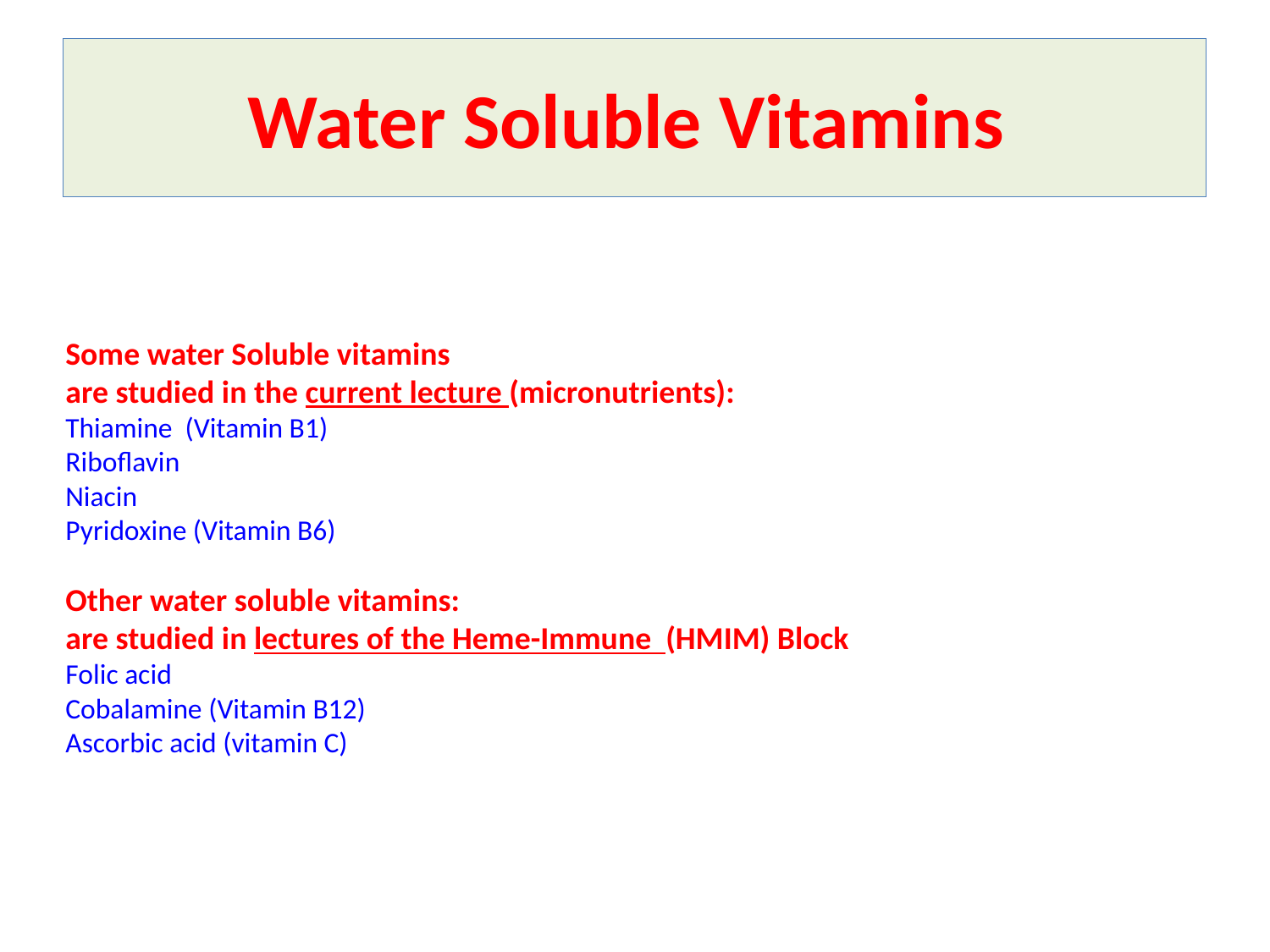

Water Soluble Vitamins
# Some water Soluble vitamins are studied in the current lecture (micronutrients): Thiamine  (Vitamin B1) Riboflavin Niacin Pyridoxine (Vitamin B6) Other water soluble vitamins: are studied in lectures of the Heme-Immune  (HMIM) Block Folic acid Cobalamine (Vitamin B12) Ascorbic acid (vitamin C)